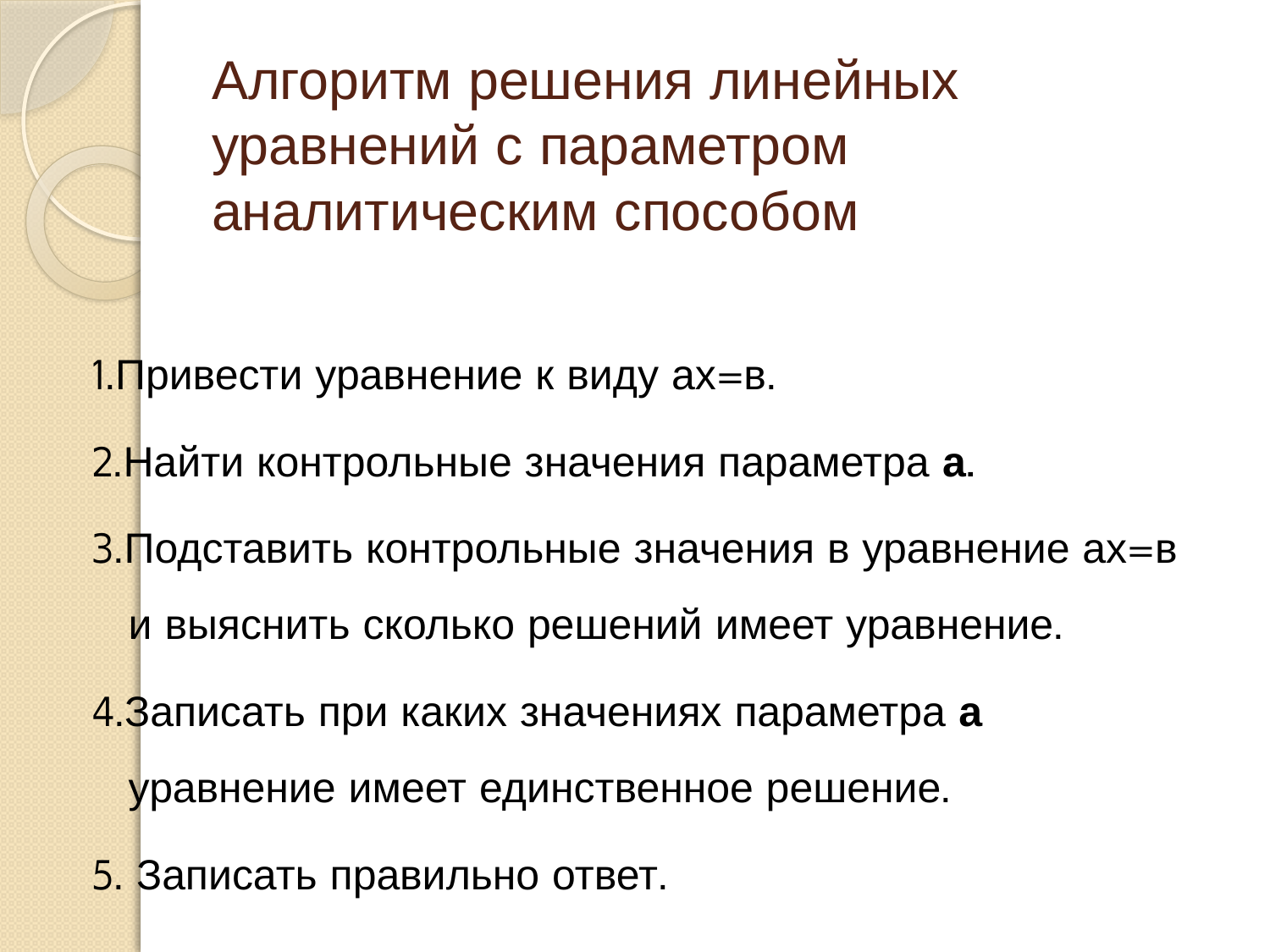

# Алгоритм решения линейных уравнений с параметром аналитическим способом
1.Привести уравнение к виду ах=в.
2.Найти контрольные значения параметра а.
3.Подставить контрольные значения в уравнение ах=в и выяснить сколько решений имеет уравнение.
4.Записать при каких значениях параметра а уравнение имеет единственное решение.
5. Записать правильно ответ.